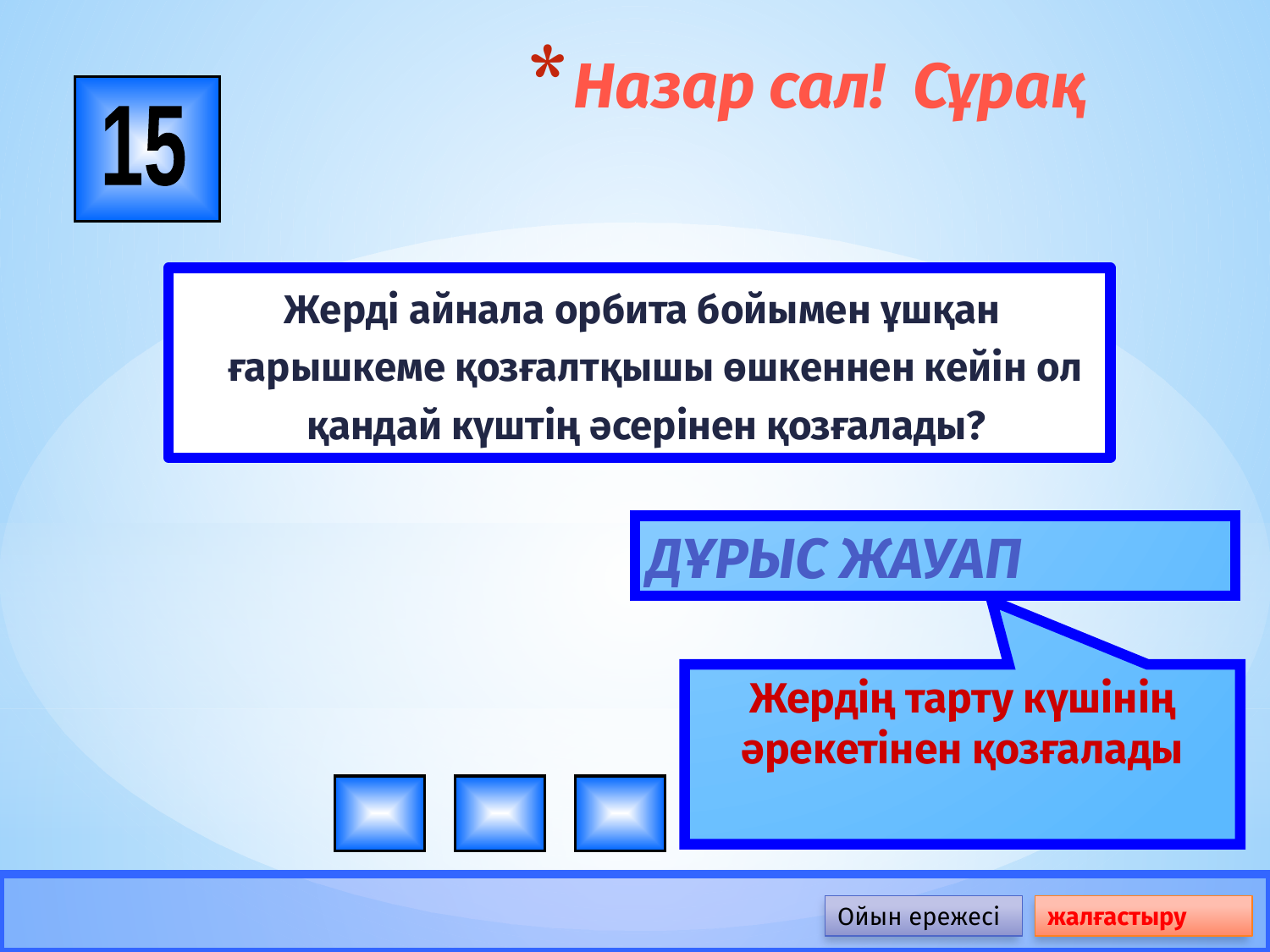

# Назар сал!  Сұрақ

15
Жерді айнала орбита бойымен ұшқан ғарышкеме қозғалтқышы өшкеннен кейін ол қандай күштің әсерінен қозғалады?
Дұрыс жауап
Жердің тарту күшінің әрекетінен қозғалады

Ойын ережесі
жалғастыру